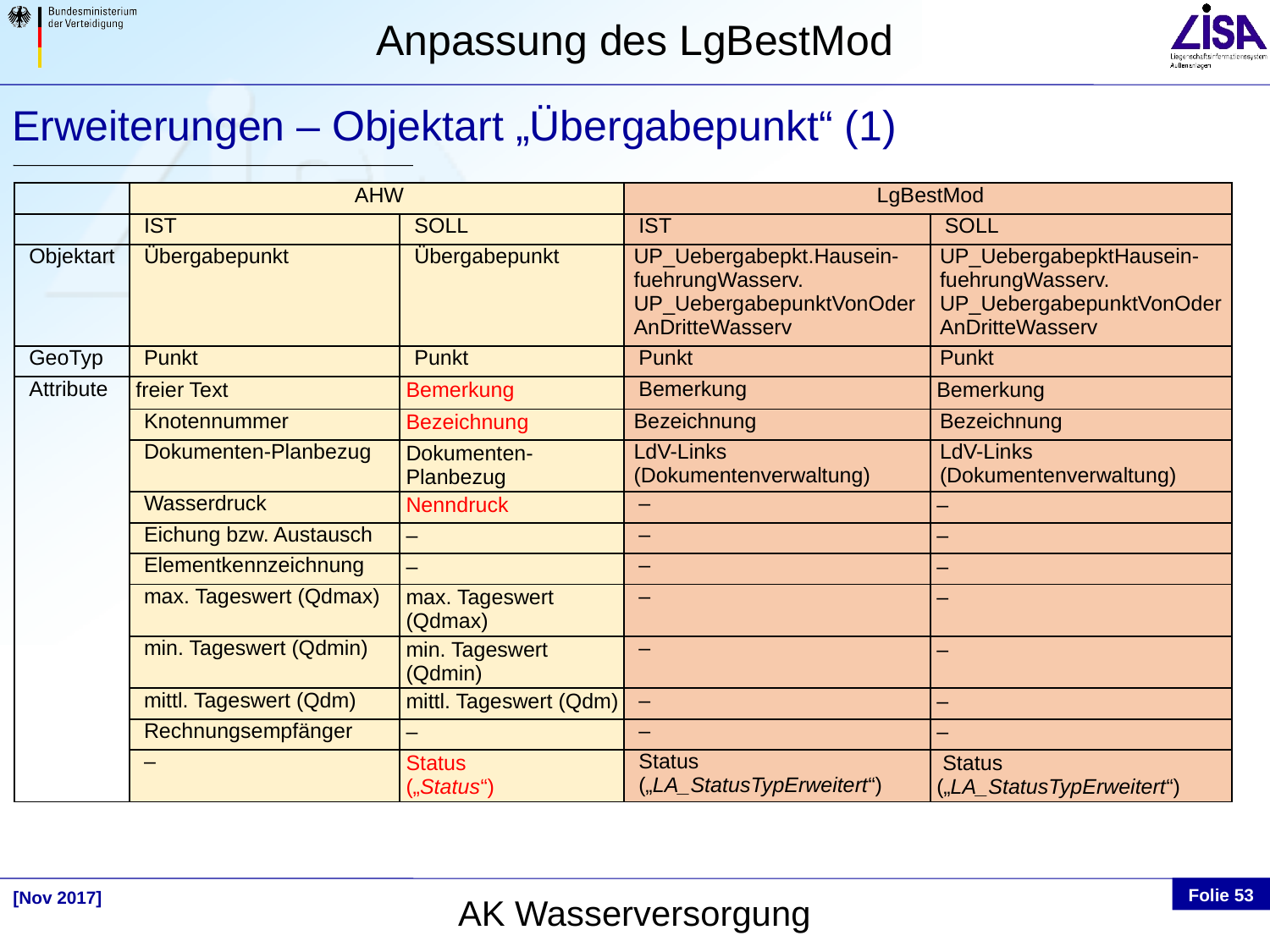

Erweiterungen – Objektart „Übergabepunkt“ (1)

|  | AHW |  | LgBestMod |  |
| --- | --- | --- | --- | --- |
|  | IST | SOLL | IST | SOLL |
| Objektart | Übergabepunkt | Übergabepunkt | UP\_Uebergabepkt.Hausein-fuehrungWasserv. UP\_UebergabepunktVonOderAnDritteWasserv | UP\_UebergabepktHausein-fuehrungWasserv. UP\_UebergabepunktVonOderAnDritteWasserv |
| GeoTyp | Punkt | Punkt | Punkt | Punkt |
| Attribute | freier Text | Bemerkung | Bemerkung | Bemerkung |
|  | Knotennummer | Bezeichnung | Bezeichnung | Bezeichnung |
|  | Dokumenten-Planbezug | Dokumenten-Planbezug | LdV-Links (Dokumentenverwaltung) | LdV-Links (Dokumentenverwaltung) |
|  | Wasserdruck | Nenndruck | – | – |
|  | Eichung bzw. Austausch | – | – | – |
|  | Elementkennzeichnung | – | – | – |
|  | max. Tageswert (Qdmax) | max. Tageswert (Qdmax) | – | – |
|  | min. Tageswert (Qdmin) | min. Tageswert (Qdmin) | – | – |
|  | mittl. Tageswert (Qdm) | mittl. Tageswert (Qdm) | – | – |
|  | Rechnungsempfänger | – | – | – |
|  | – | Status („Status“) | Status („LA\_StatusTypErweitert“) | Status („LA\_StatusTypErweitert“) |